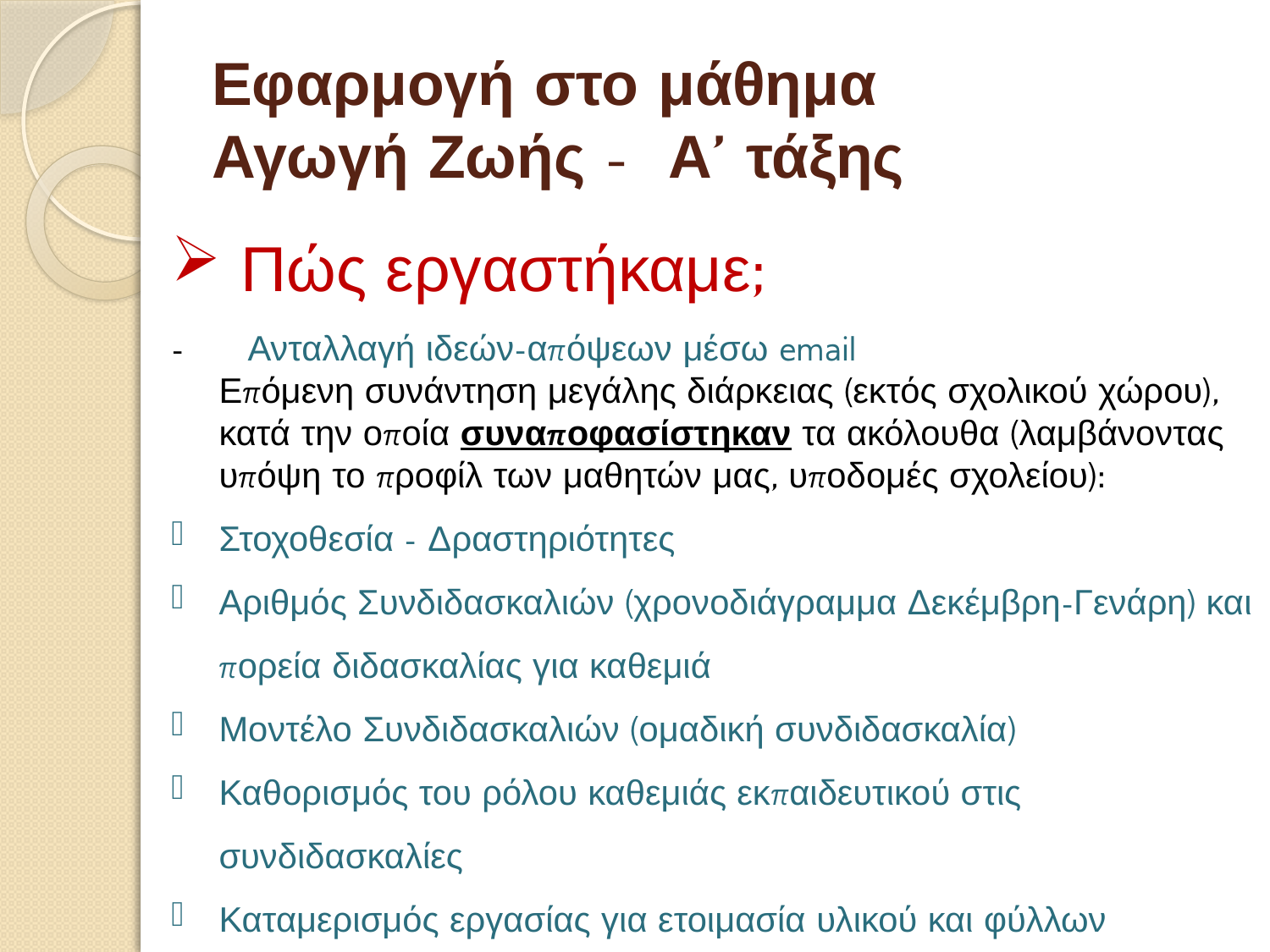

# Εφαρμογή στο μάθημα Αγωγή Ζωής -  Α’ τάξης
 Πώς εργαστήκαμε;
-      Ανταλλαγή ιδεών-απόψεων μέσω email
	Επόμενη συνάντηση μεγάλης διάρκειας (εκτός σχολικού χώρου), κατά την οποία συναποφασίστηκαν τα ακόλουθα (λαμβάνοντας υπόψη το προφίλ των μαθητών μας, υποδομές σχολείου):
Στοχοθεσία - Δραστηριότητες
Αριθμός Συνδιδασκαλιών (χρονοδιάγραμμα Δεκέμβρη-Γενάρη) και πορεία διδασκαλίας για καθεμιά
Μοντέλο Συνδιδασκαλιών (ομαδική συνδιδασκαλία)
Καθορισμός του ρόλου καθεμιάς εκπαιδευτικού στις συνδιδασκαλίες
Καταμερισμός εργασίας για ετοιμασία υλικού και φύλλων εργασίας